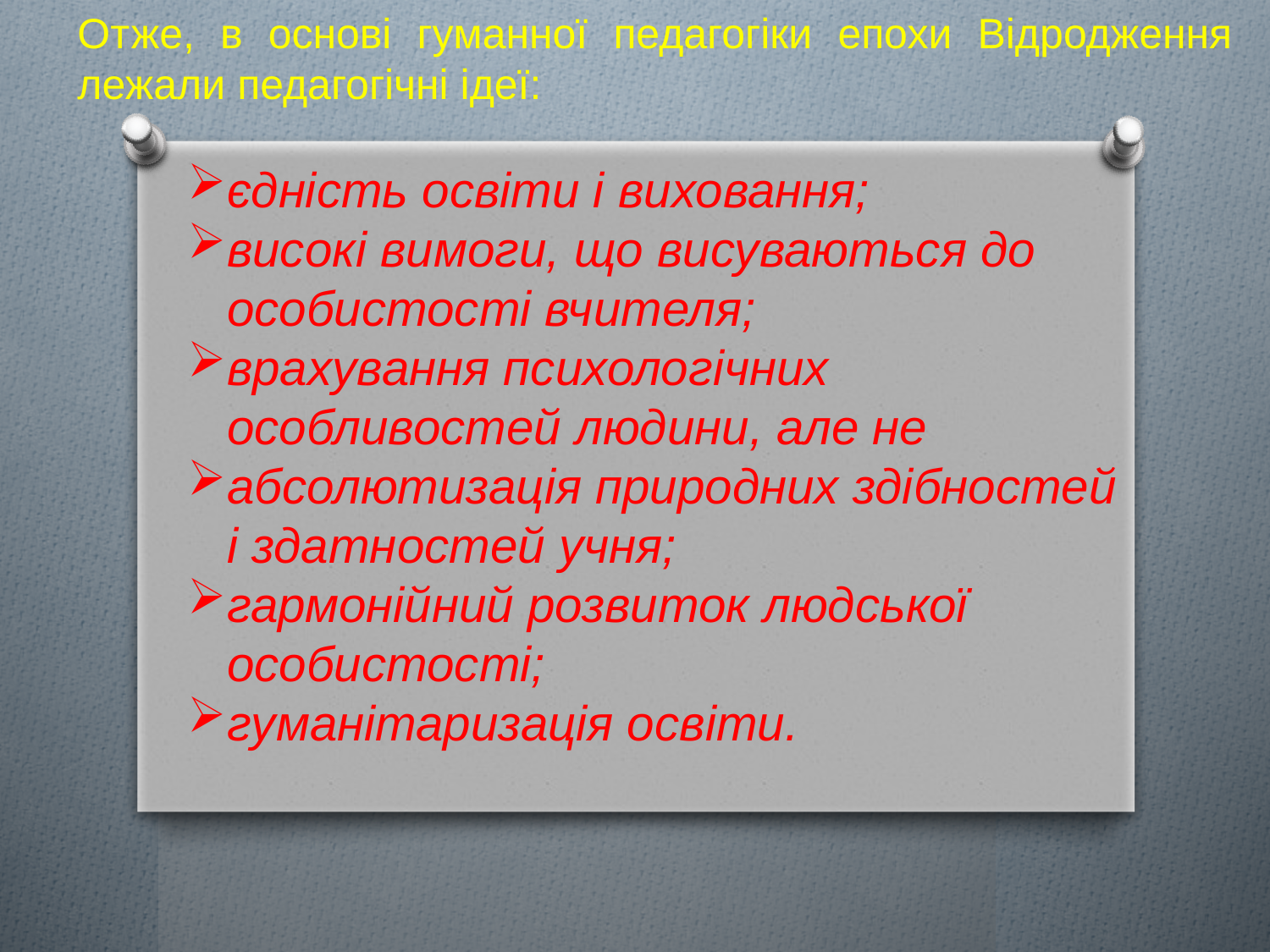

Отже, в основі гуманної педагогіки епохи Відродження лежали педагогічні ідеї:
єдність освіти і виховання;
високі вимоги, що висуваються до особистості вчителя;
врахування психологічних особливостей людини, але не
абсолютизація природних здібностей і здатностей учня;
гармонійний розвиток людської особистості;
гуманітаризація освіти.